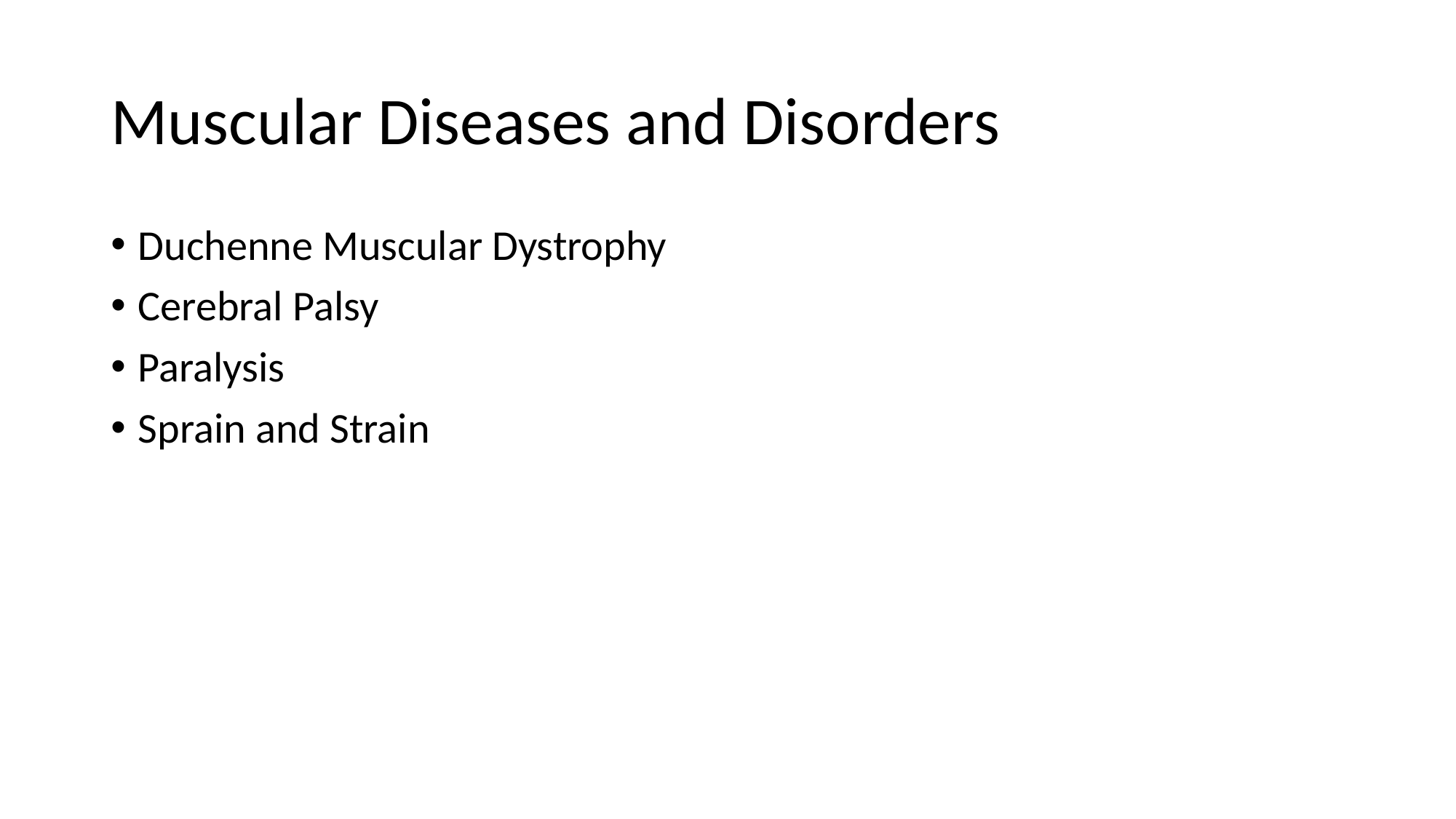

# Muscular Diseases and Disorders
Duchenne Muscular Dystrophy
Cerebral Palsy
Paralysis
Sprain and Strain